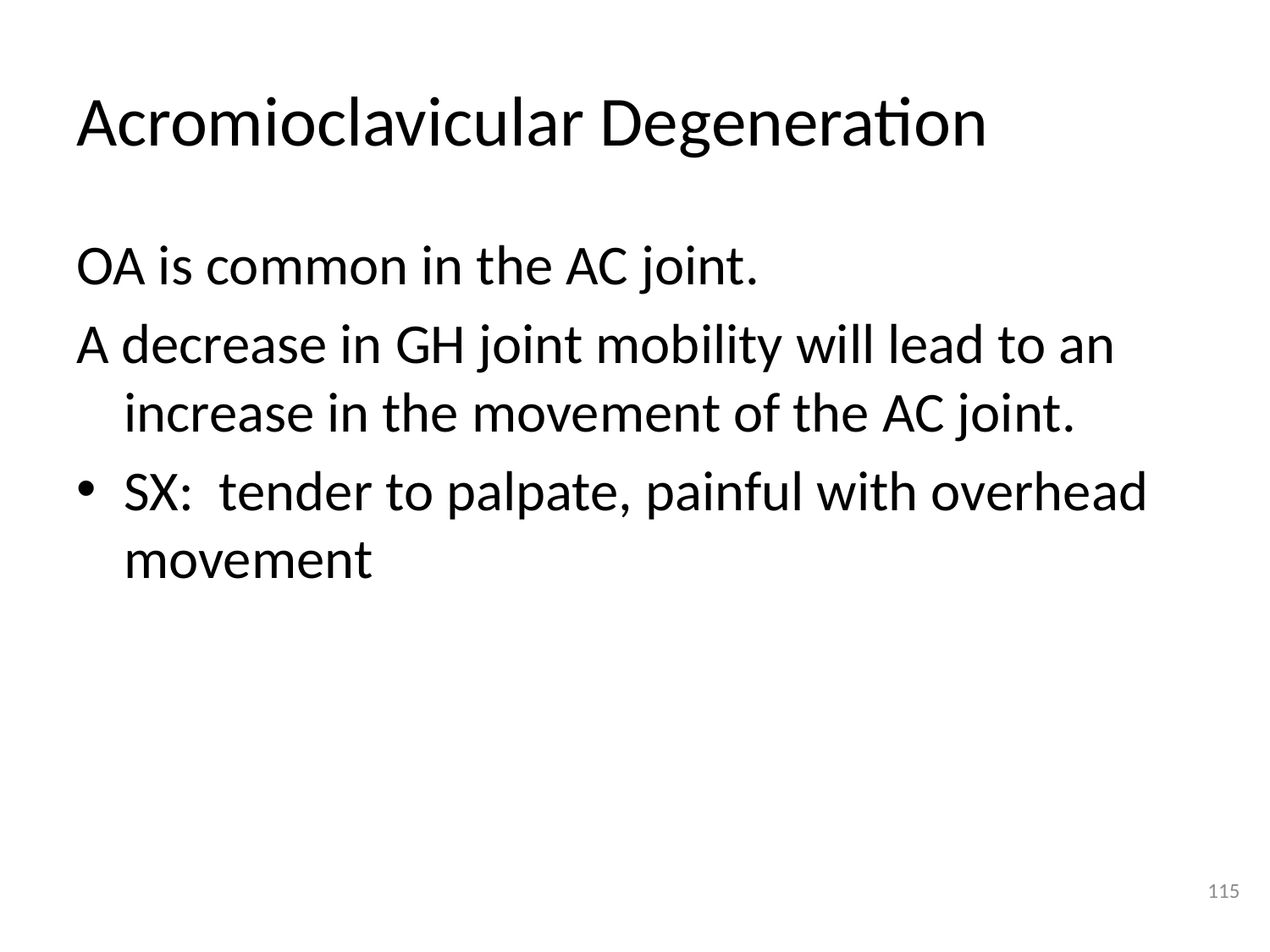

# Acromioclavicular Degeneration
OA is common in the AC joint.
A decrease in GH joint mobility will lead to an increase in the movement of the AC joint.
SX:  tender to palpate, painful with overhead movement
115